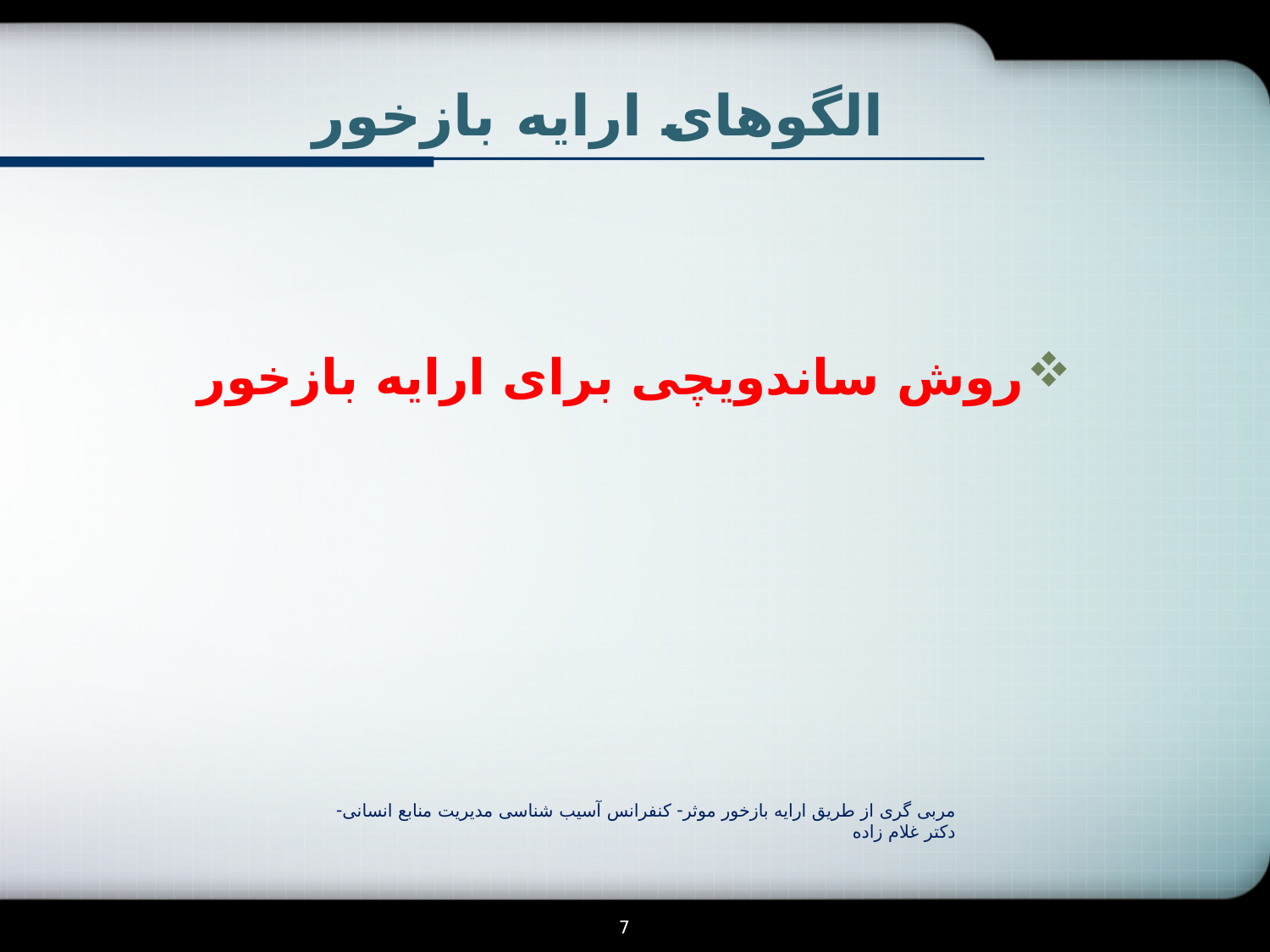

# الگوهای ارایه بازخور

روش ساندویچی برای ارایه بازخور
مربی گری از طریق ارایه بازخور موثر- کنفرانس آسیب شناسی مدیریت منابع انسانی- دکتر غلام زاده
7